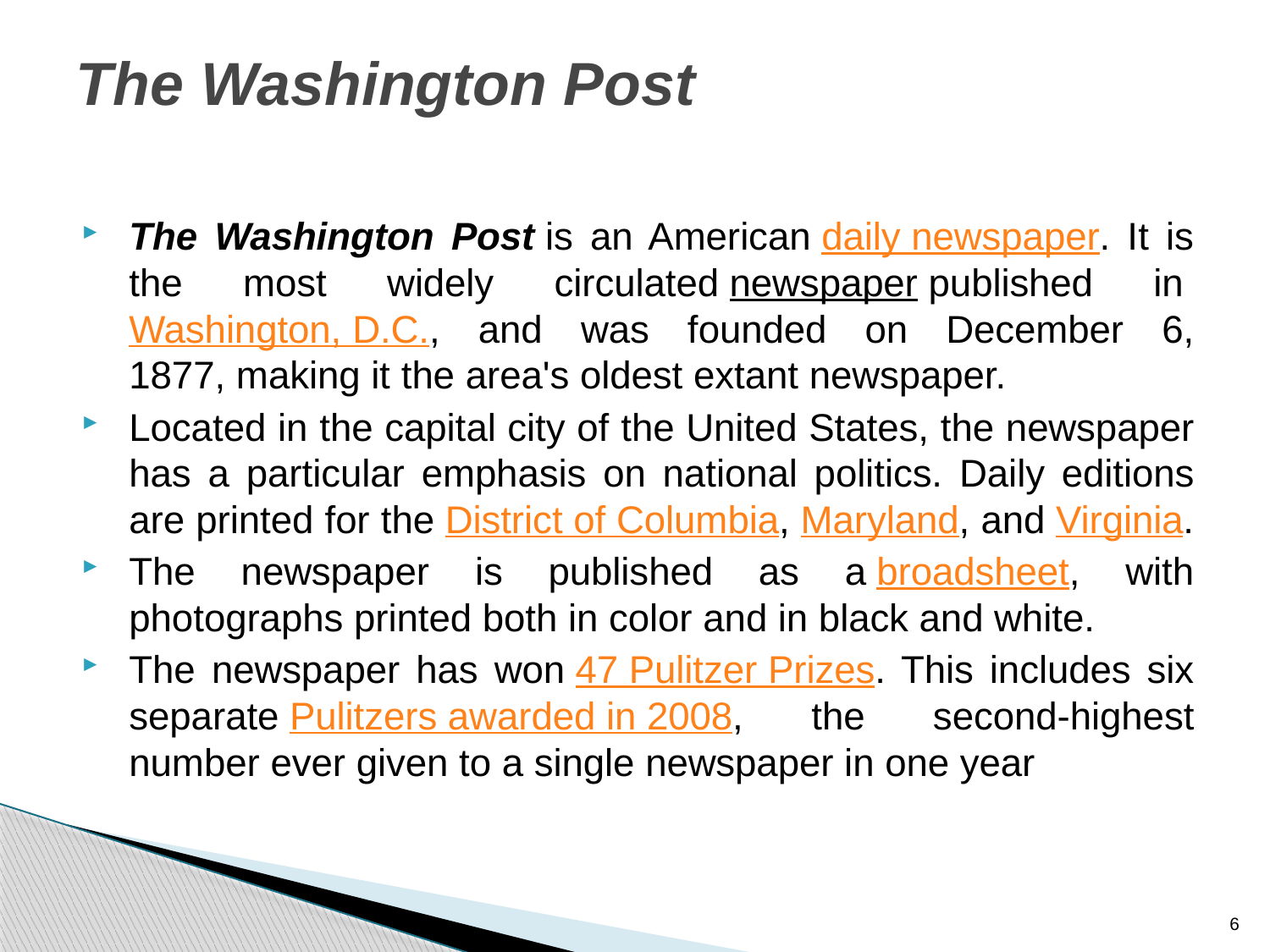

# The Washington Post
The Washington Post is an American daily newspaper. It is the most widely circulated newspaper published in Washington, D.C., and was founded on December 6, 1877, making it the area's oldest extant newspaper.
Located in the capital city of the United States, the newspaper has a particular emphasis on national politics. Daily editions are printed for the District of Columbia, Maryland, and Virginia.
The newspaper is published as a broadsheet, with photographs printed both in color and in black and white.
The newspaper has won 47 Pulitzer Prizes. This includes six separate Pulitzers awarded in 2008, the second-highest number ever given to a single newspaper in one year

6